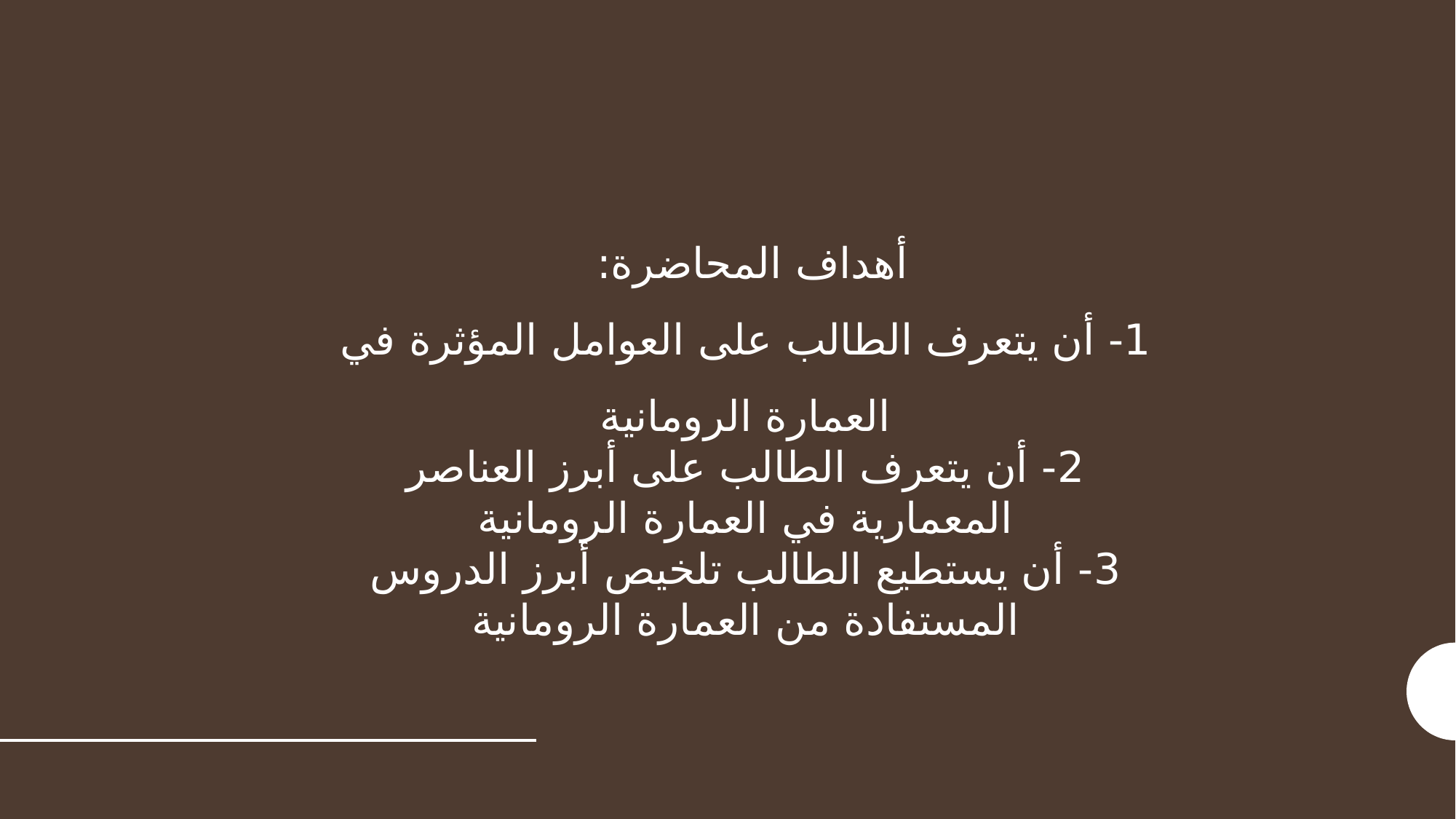

أهداف المحاضرة:
1- أن يتعرف الطالب على العوامل المؤثرة في العمارة الرومانية
2- أن يتعرف الطالب على أبرز العناصر المعمارية في العمارة الرومانية
3- أن يستطيع الطالب تلخيص أبرز الدروس المستفادة من العمارة الرومانية